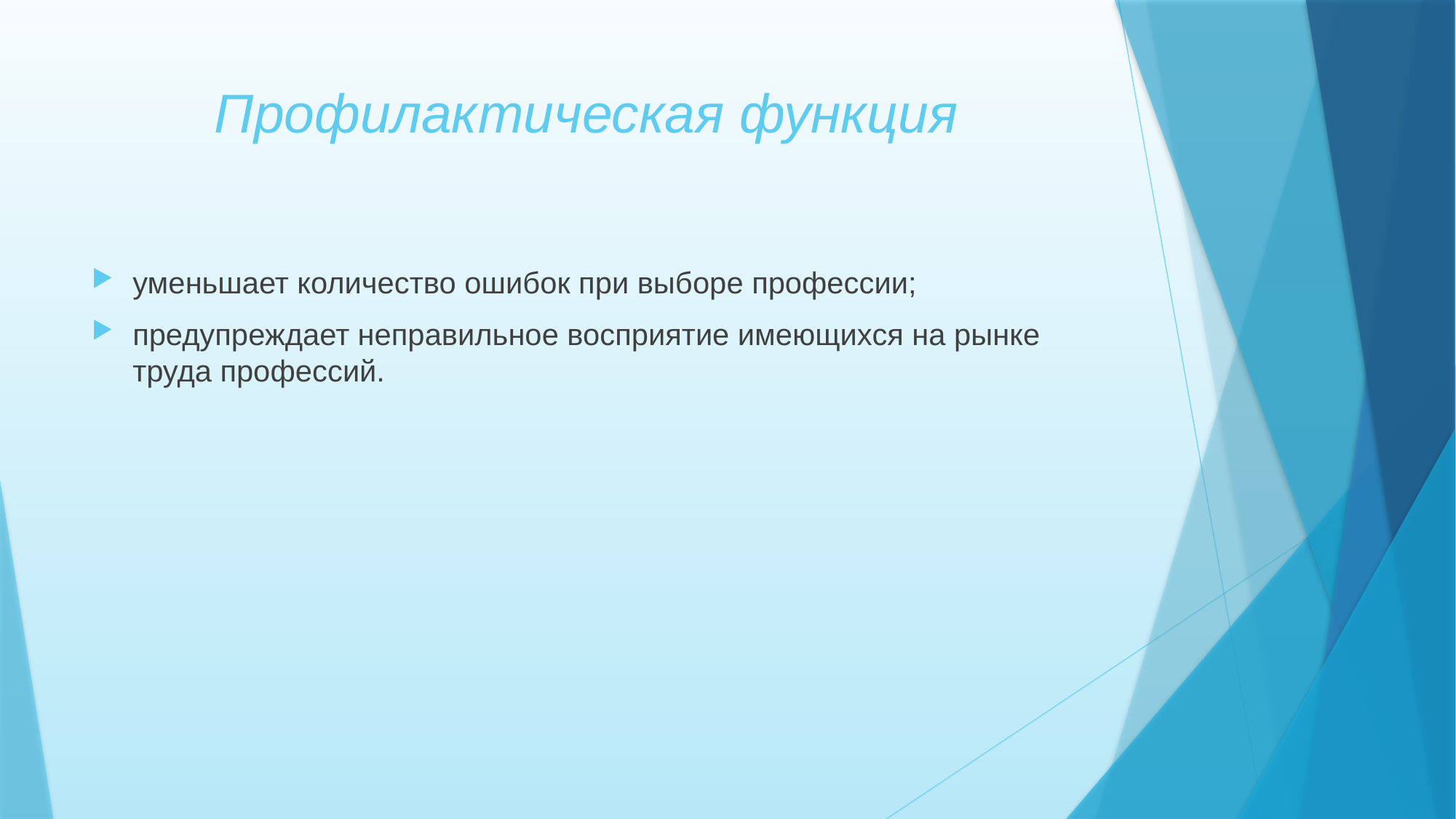

# Профилактическая функция
уменьшает количество ошибок при выборе профессии;
предупреждает неправильное восприятие имеющихся на рынке труда профессий.